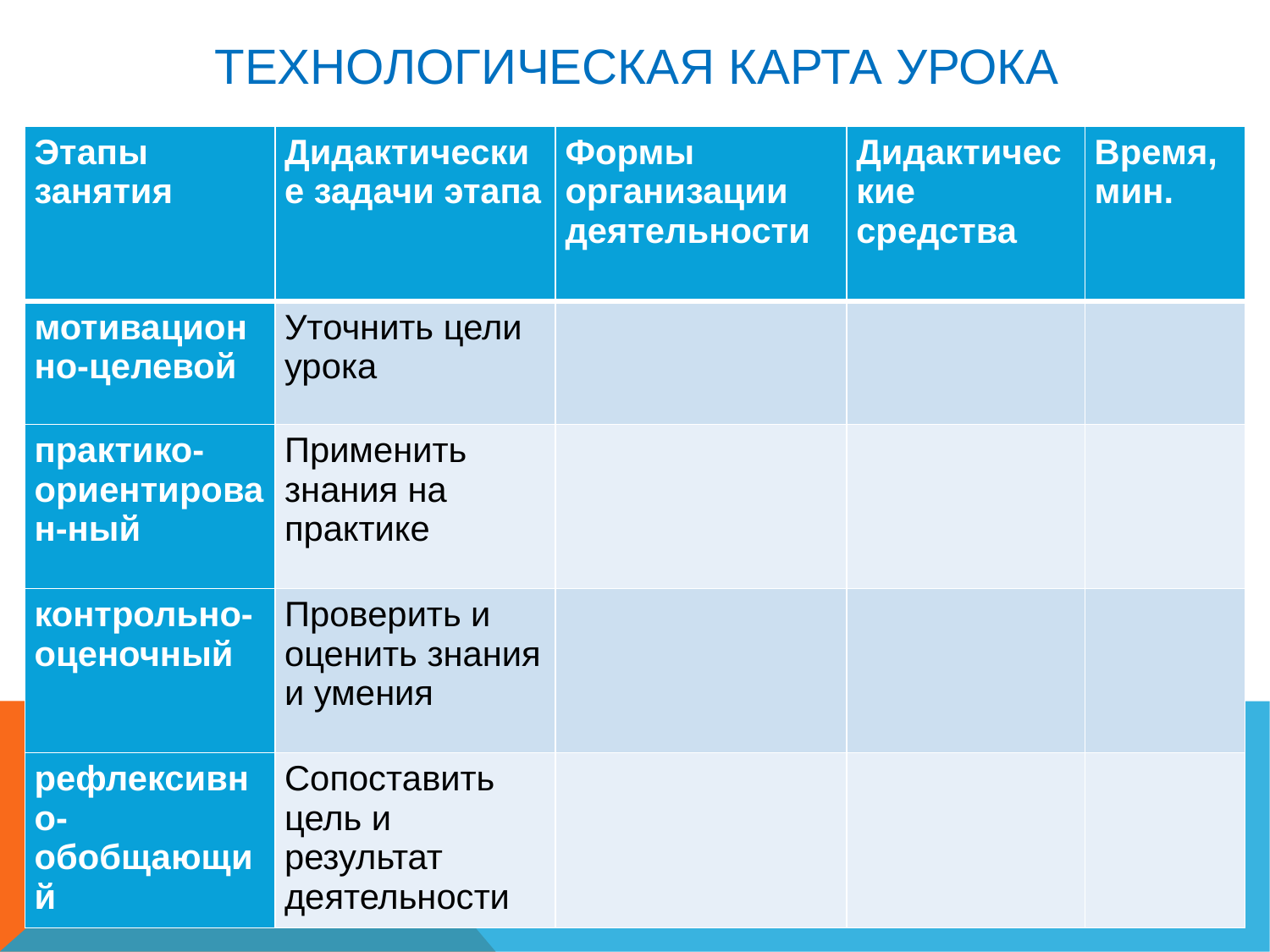

Технологическая карта урока
| Этапы занятия | Дидактические задачи этапа | Формы организации деятельности | Дидактические средства | Время, мин. |
| --- | --- | --- | --- | --- |
| мотивационно-целевой | Уточнить цели урока |  |  |  |
| практико-ориентирован-ный | Применить знания на практике |  |  |  |
| контрольно-оценочный | Проверить и оценить знания и умения |  |  |  |
| рефлексивно-обобщающий | Сопоставить цель и результат деятельности |  |  |  |